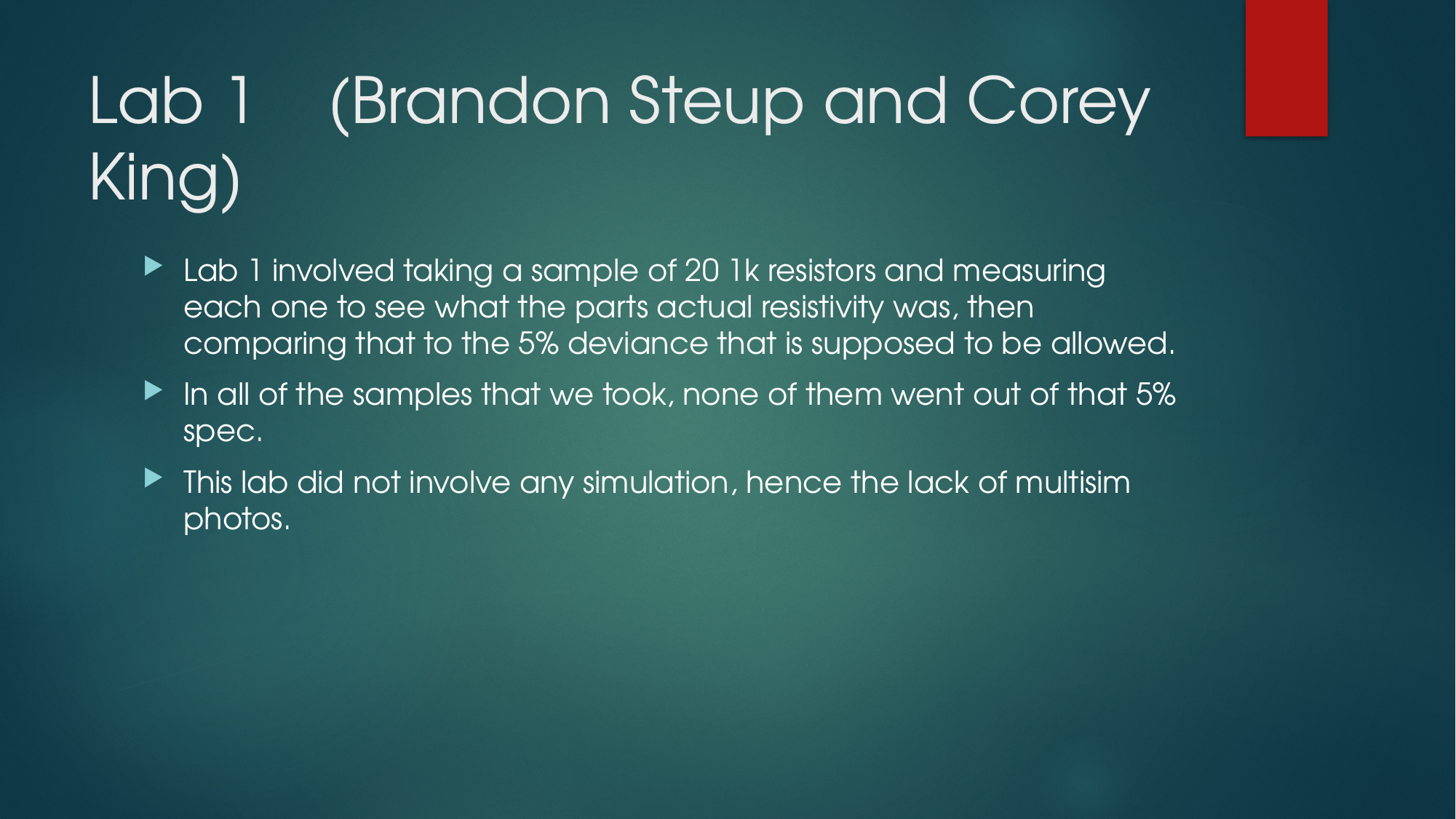

# Lab 1    (Brandon Steup and Corey King)
Lab 1 involved taking a sample of 20 1k resistors and measuring each one to see what the parts actual resistivity was, then comparing that to the 5% deviance that is supposed to be allowed.
In all of the samples that we took, none of them went out of that 5% spec.
This lab did not involve any simulation, hence the lack of multisim photos.